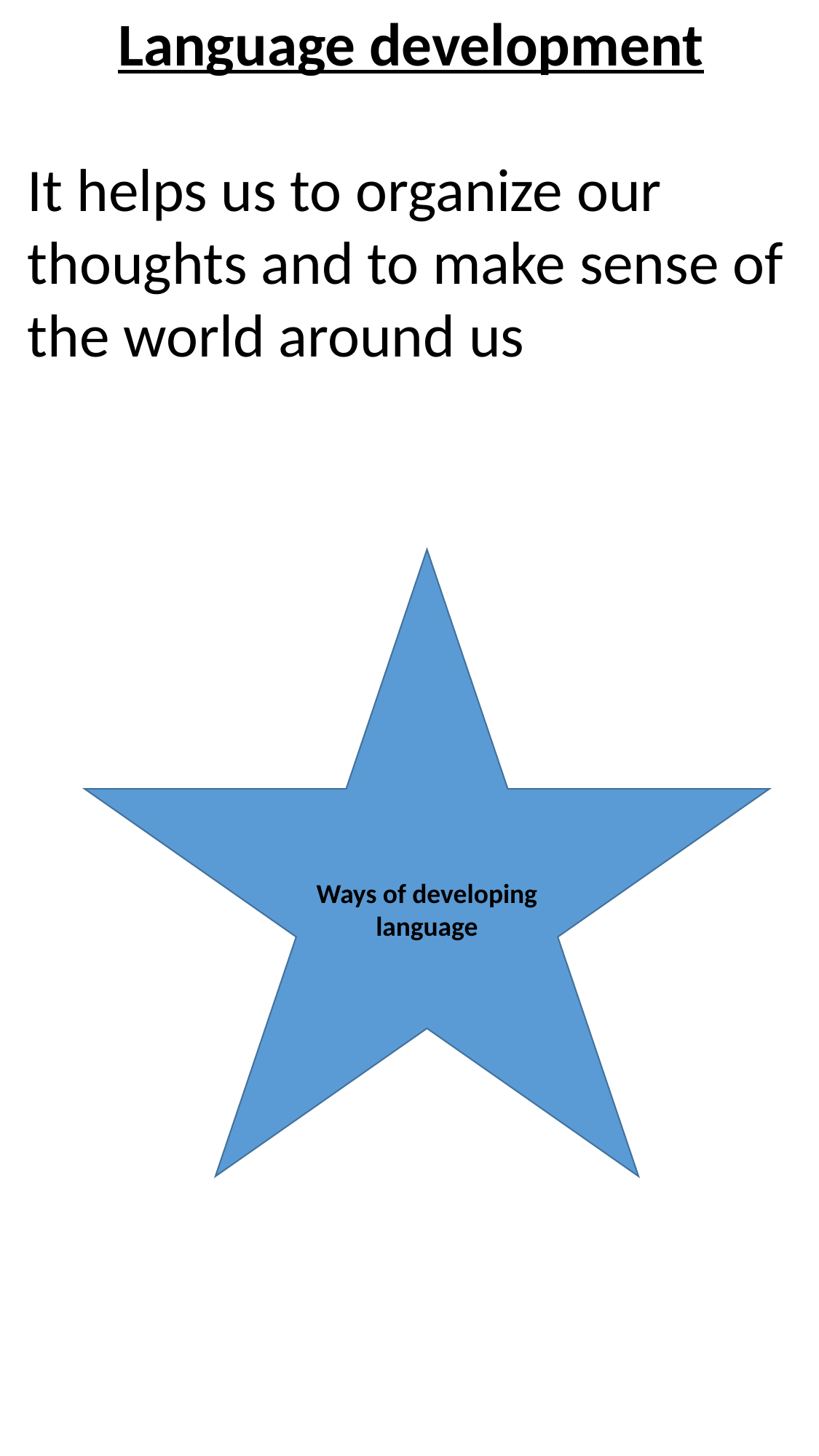

Language development

It helps us to organize our thoughts and to make sense of the world around us
Ways of developing language